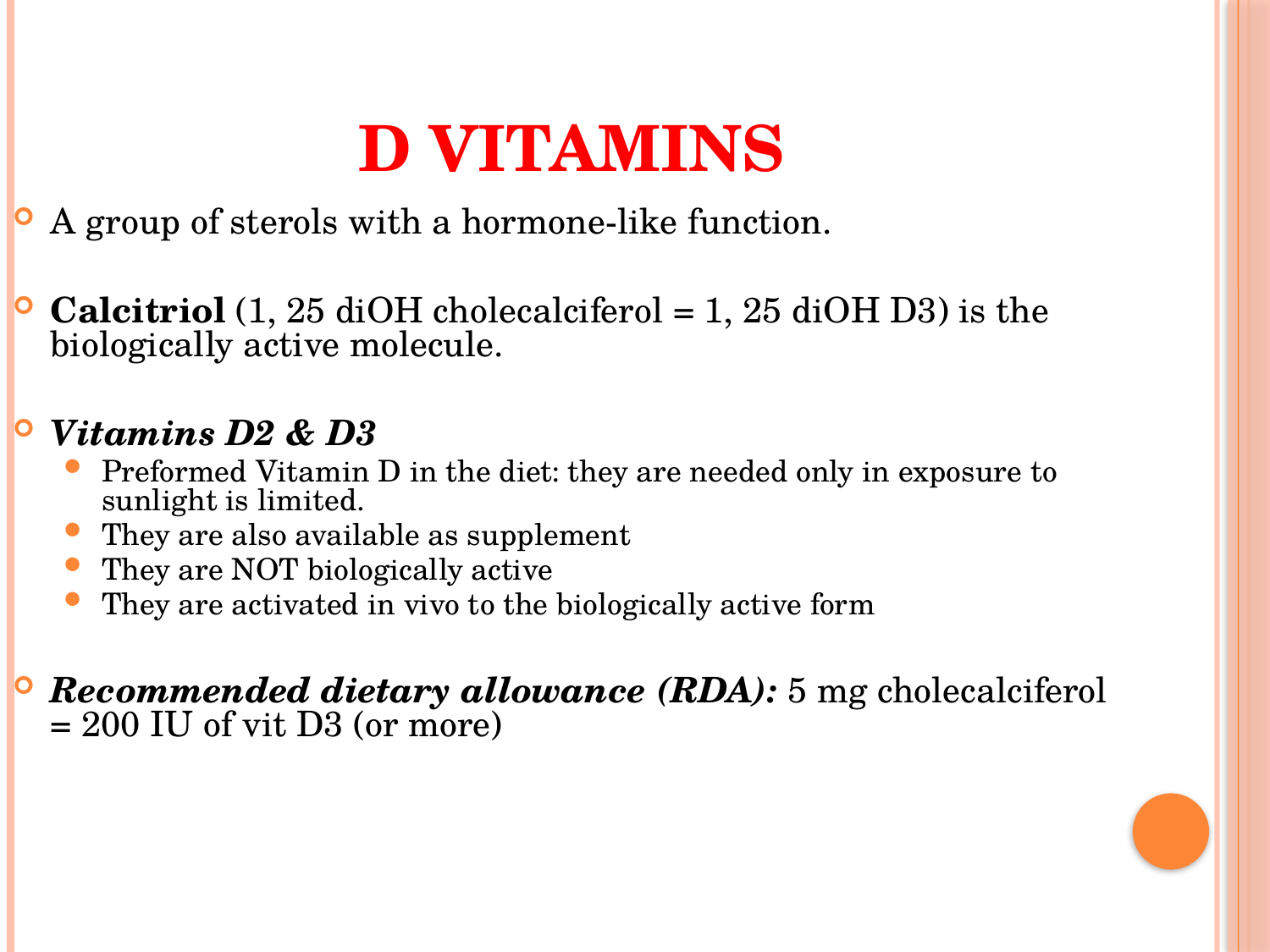

D vitamins
A group of sterols with a hormone-like function.

Calcitriol (1, 25 diOH cholecalciferol = 1, 25 diOH D3) is the biologically active molecule.

Vitamins D2 & D3
Preformed Vitamin D in the diet: they are needed only in exposure to sunlight is limited.
They are also available as supplement
They are NOT biologically active
They are activated in vivo to the biologically active form

Recommended dietary allowance (RDA): 5 mg cholecalciferol = 200 IU of vit D3 (or more)